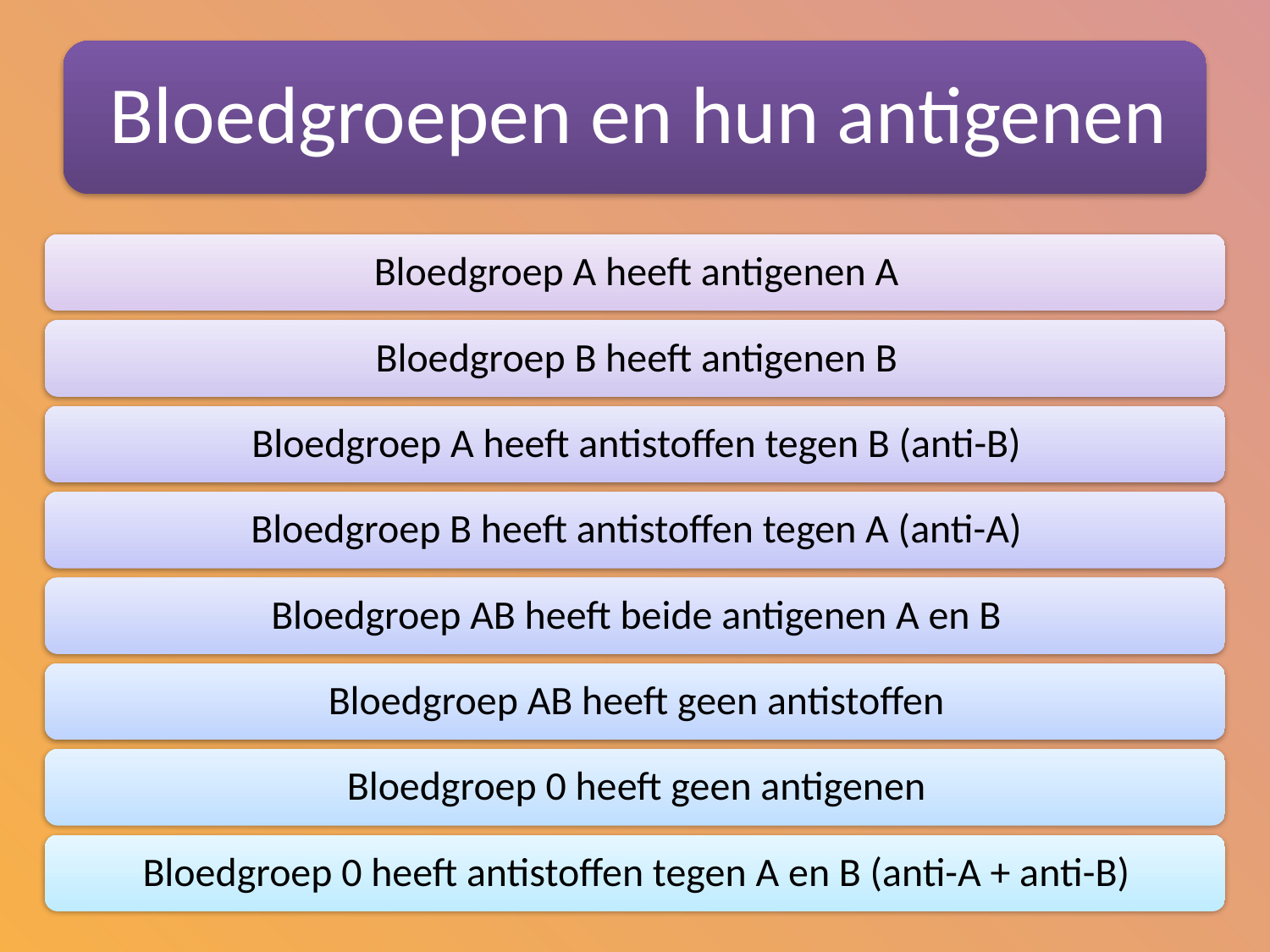

Bloedgroepen en hun antigenen
Bloedgroep A heeft antigenen A
Bloedgroep B heeft antigenen B
Bloedgroep A heeft antistoffen tegen B (anti-B)
Bloedgroep B heeft antistoffen tegen A (anti-A)
Bloedgroep AB heeft beide antigenen A en B
Bloedgroep AB heeft geen antistoffen
Bloedgroep 0 heeft geen antigenen
Bloedgroep 0 heeft antistoffen tegen A en B (anti-A + anti-B)